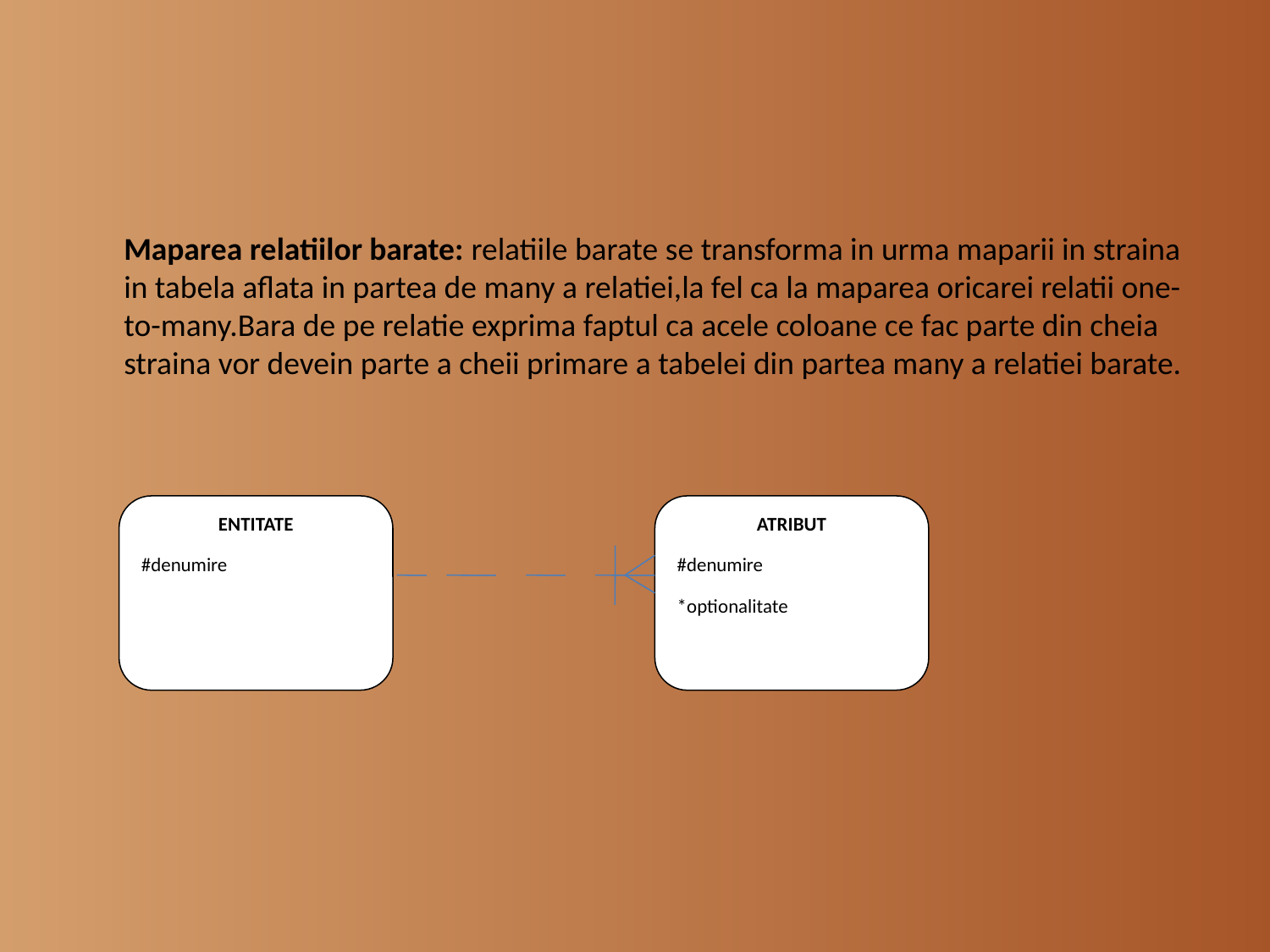

#
 	Maparea relatiilor barate: relatiile barate se transforma in urma maparii in straina in tabela aflata in partea de many a relatiei,la fel ca la maparea oricarei relatii one-to-many.Bara de pe relatie exprima faptul ca acele coloane ce fac parte din cheia straina vor devein parte a cheii primare a tabelei din partea many a relatiei barate.

ENTITATE
#denumire
ATRIBUT
#denumire
*optionalitate